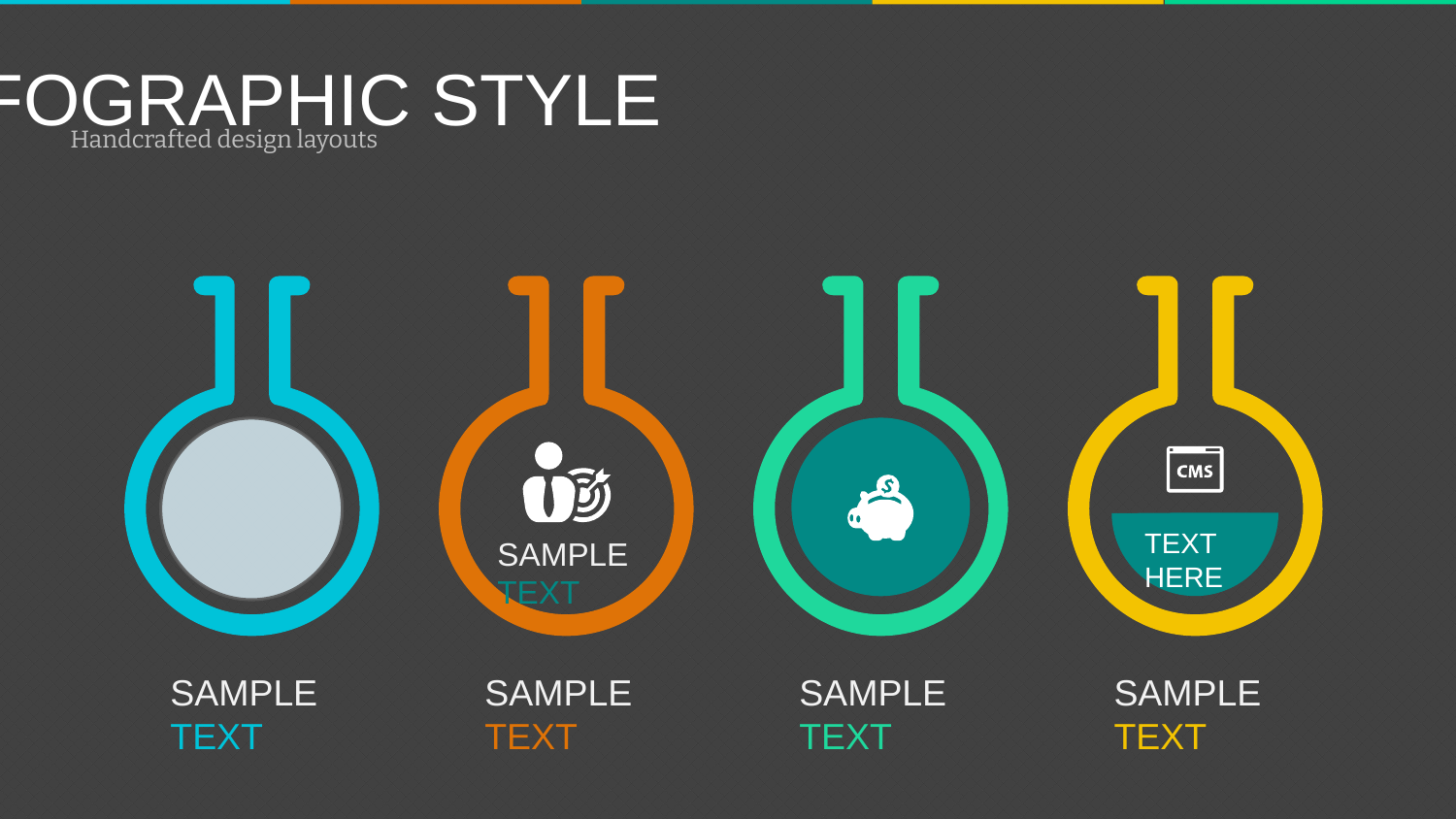

INFOGRAPHIC STYLE
Handcrafted design layouts

TEXT HERE
SAMPLE TEXT
SAMPLE TEXT
SAMPLE TEXT
SAMPLE TEXT
SAMPLE TEXT